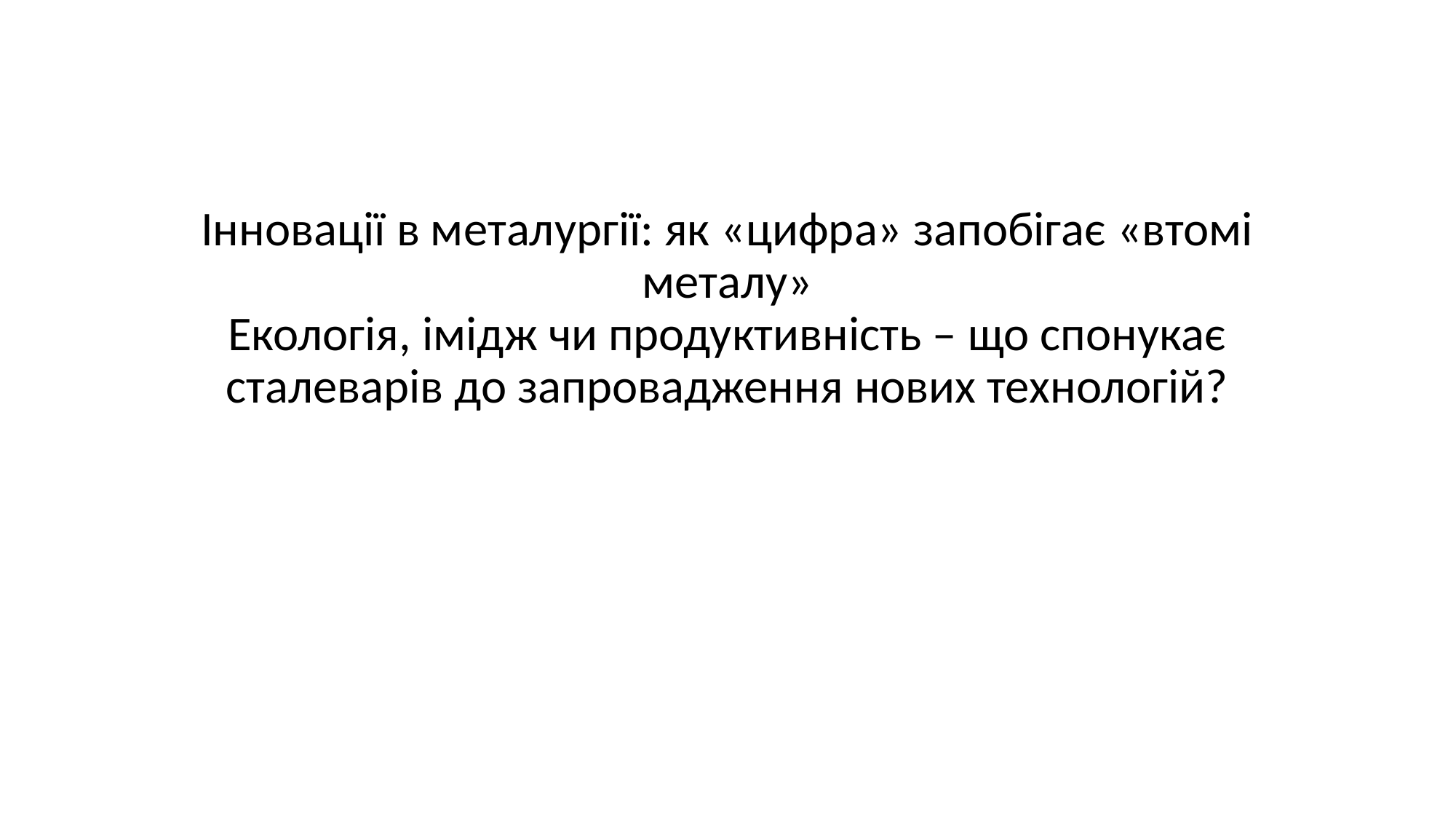

# Інновації в металургії: як «цифра» запобігає «втомі металу» Екологія, імідж чи продуктивність – що спонукає сталеварів до запровадження нових технологій?